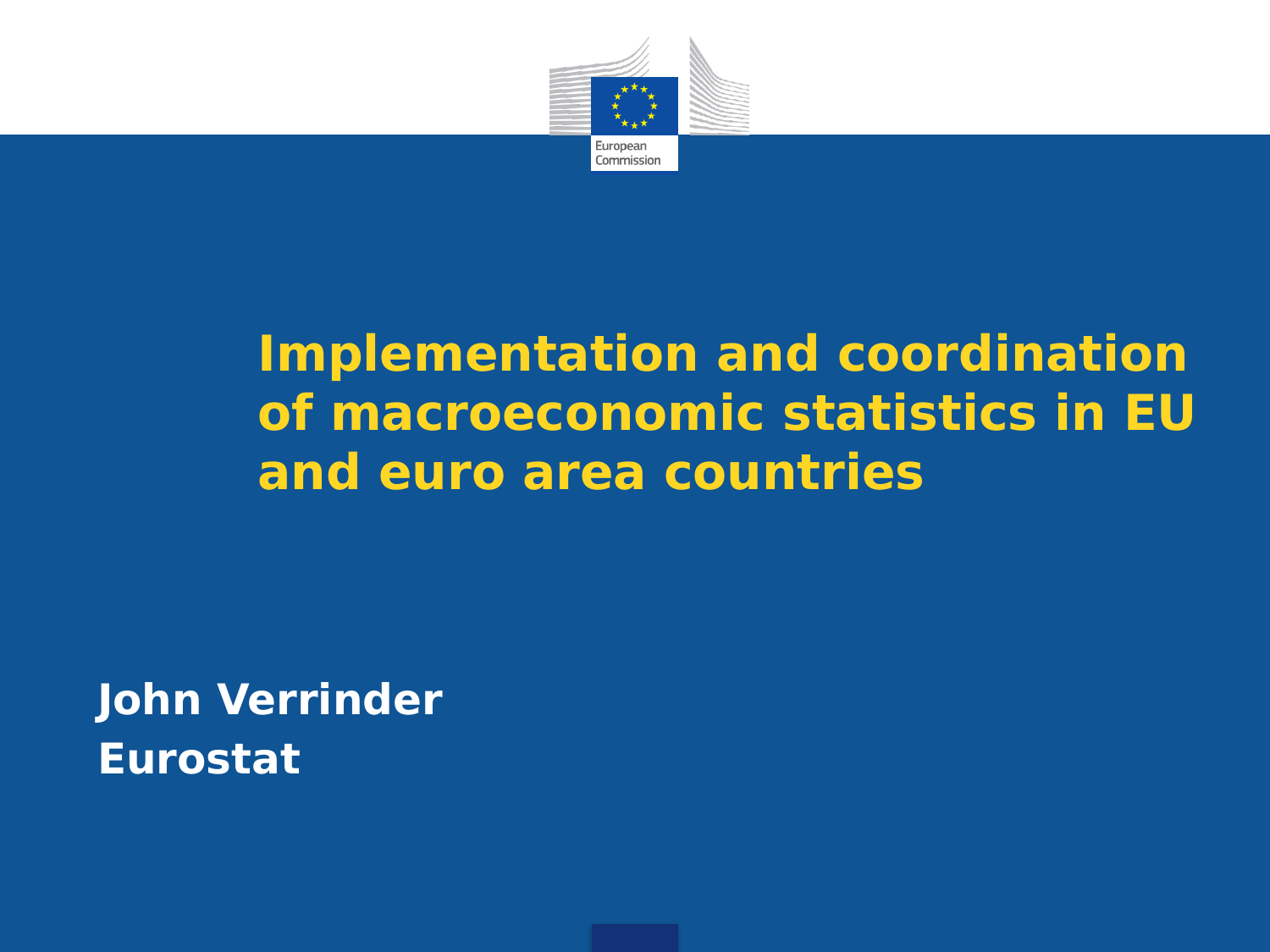

# Implementation and coordination of macroeconomic statistics in EU and euro area countries
John Verrinder
Eurostat